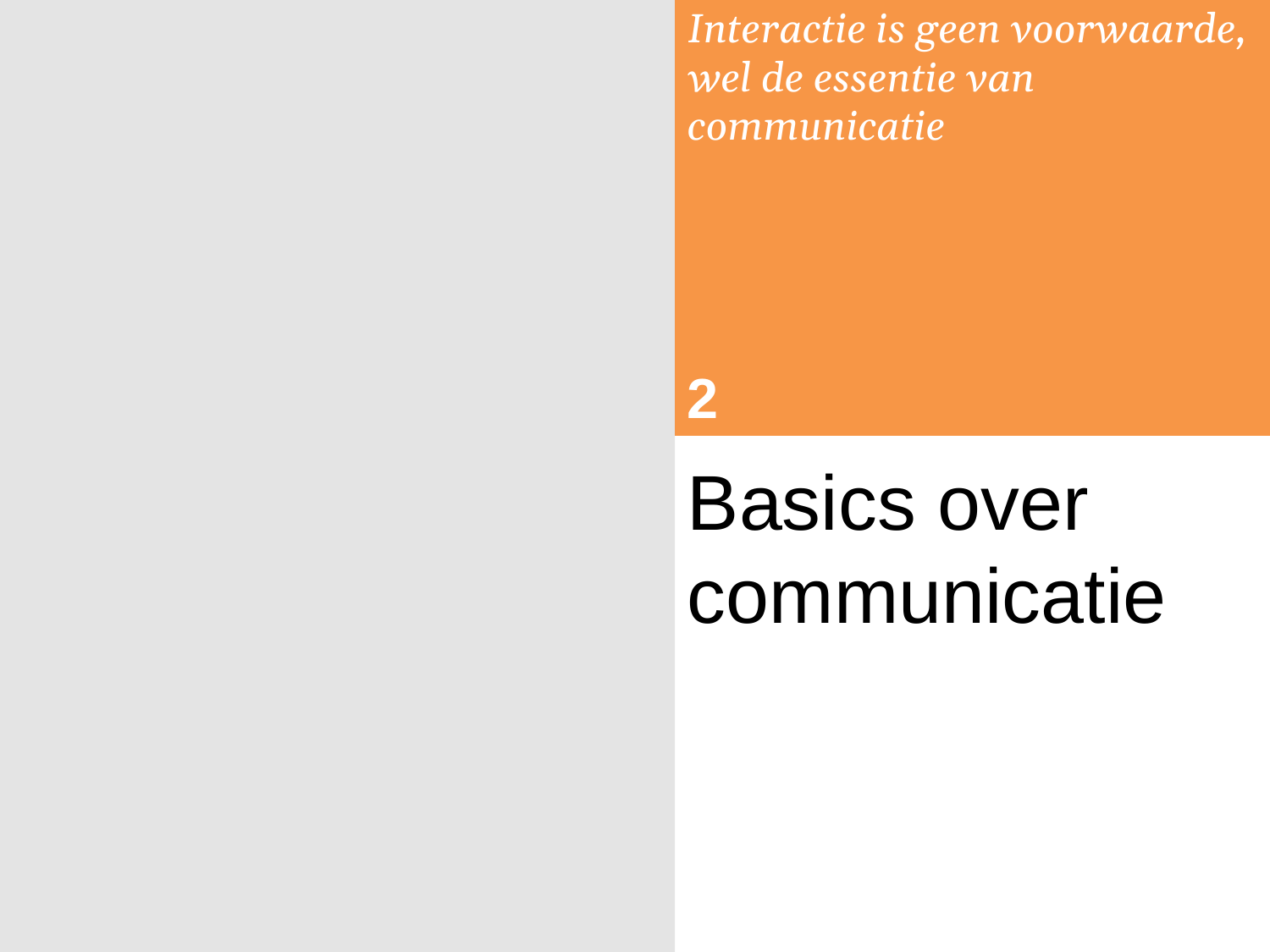

Interactie is geen voorwaarde, wel de essentie van communicatie

2
Basics over communicatie